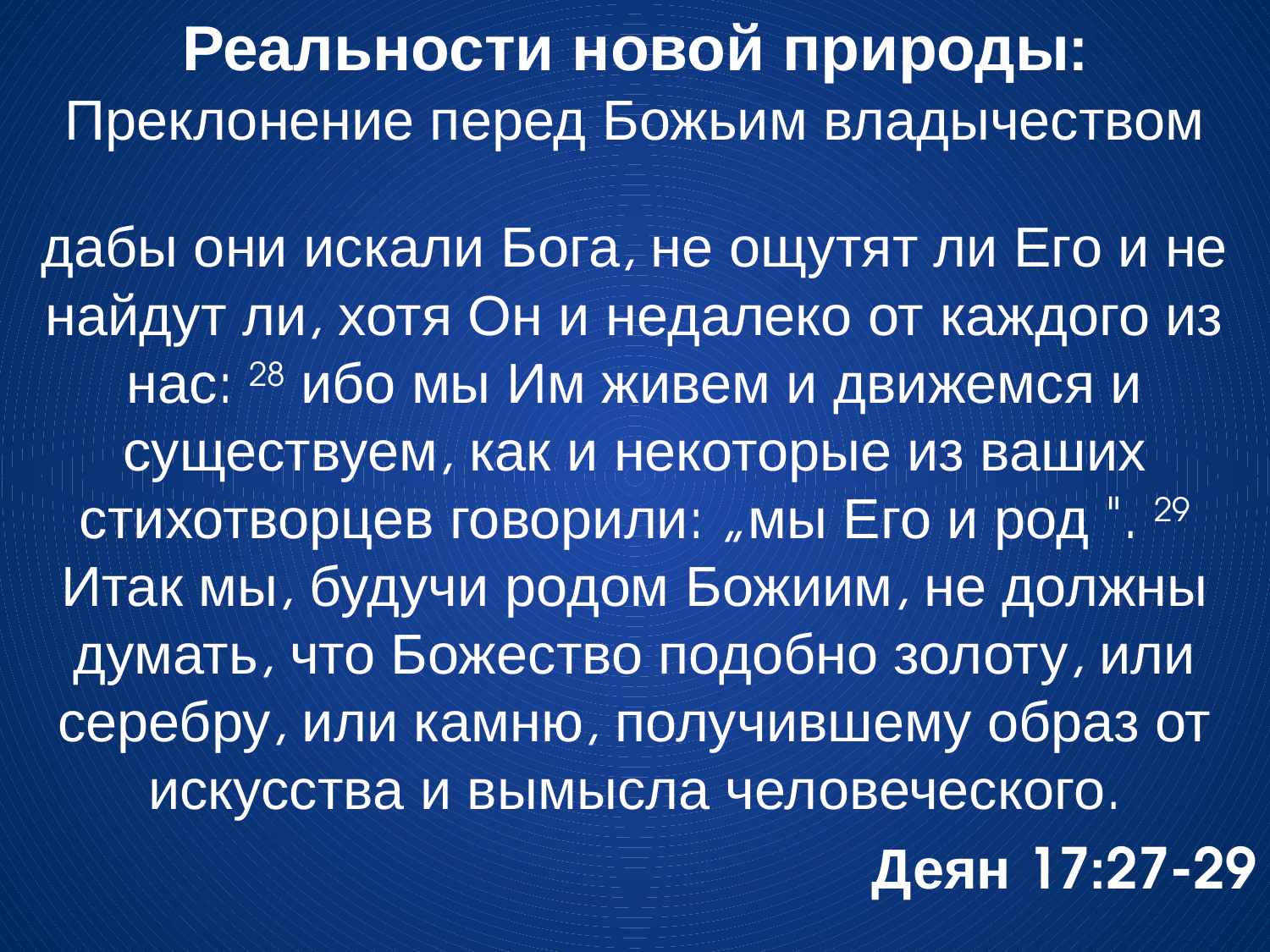

# Реальности новой природы: Преклонение перед Божьим владычеством
дабы они искали Бога, не ощутят ли Его и не найдут ли, хотя Он и недалеко от каждого из нас: 28 ибо мы Им живем и движемся и существуем, как и некоторые из ваших стихотворцев говорили: „мы Его и род ". 29 Итак мы, будучи родом Божиим, не должны думать, что Божество подобно золоту, или серебру, или камню, получившему образ от искусства и вымысла человеческого.
Деян 17:27-29